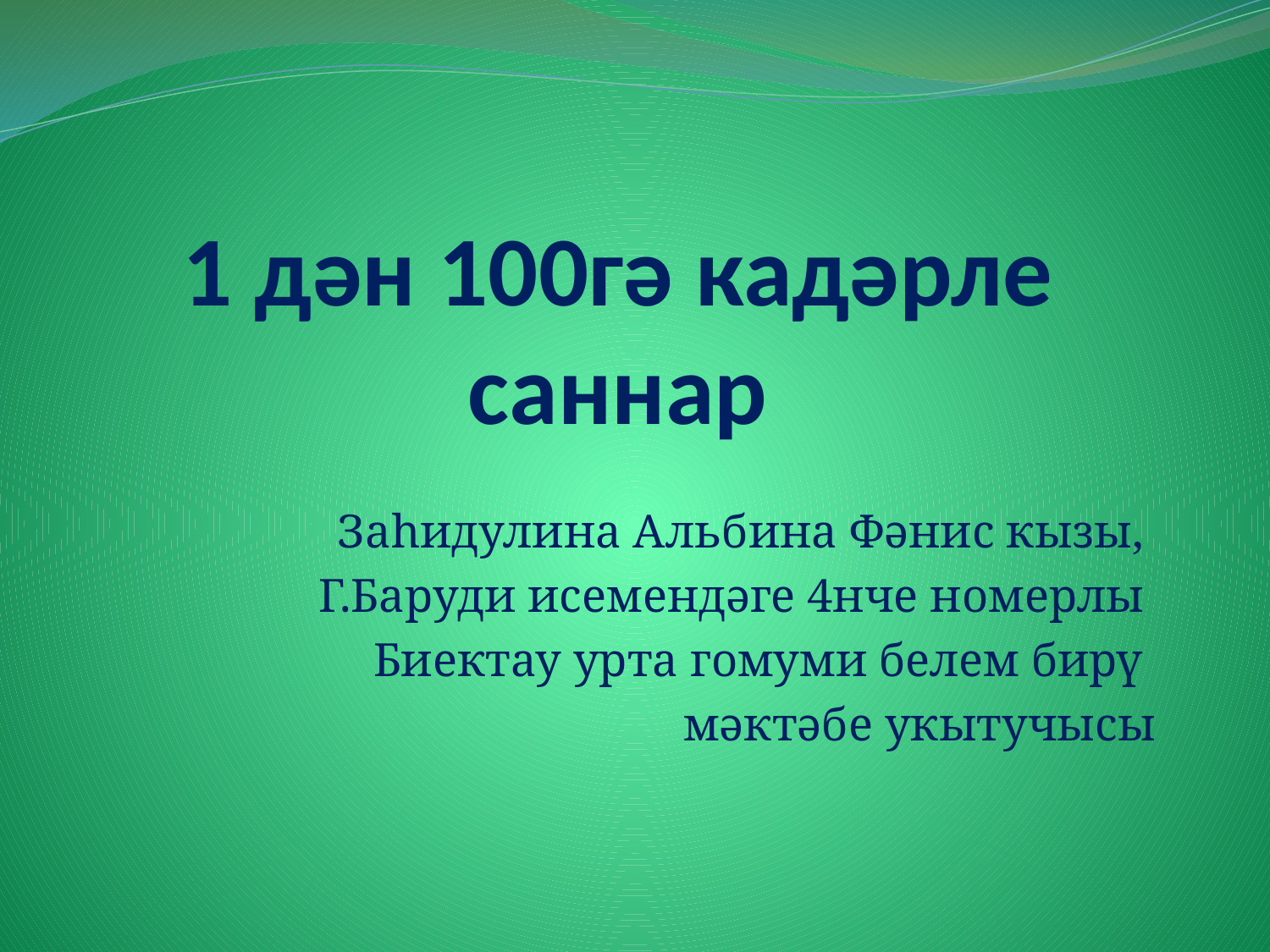

# 1 дән 100гә кадәрле саннар
Заһидулина Альбина Фәнис кызы,
Г.Баруди исемендәге 4нче номерлы
Биектау урта гомуми белем бирү
мәктәбе укытучысы